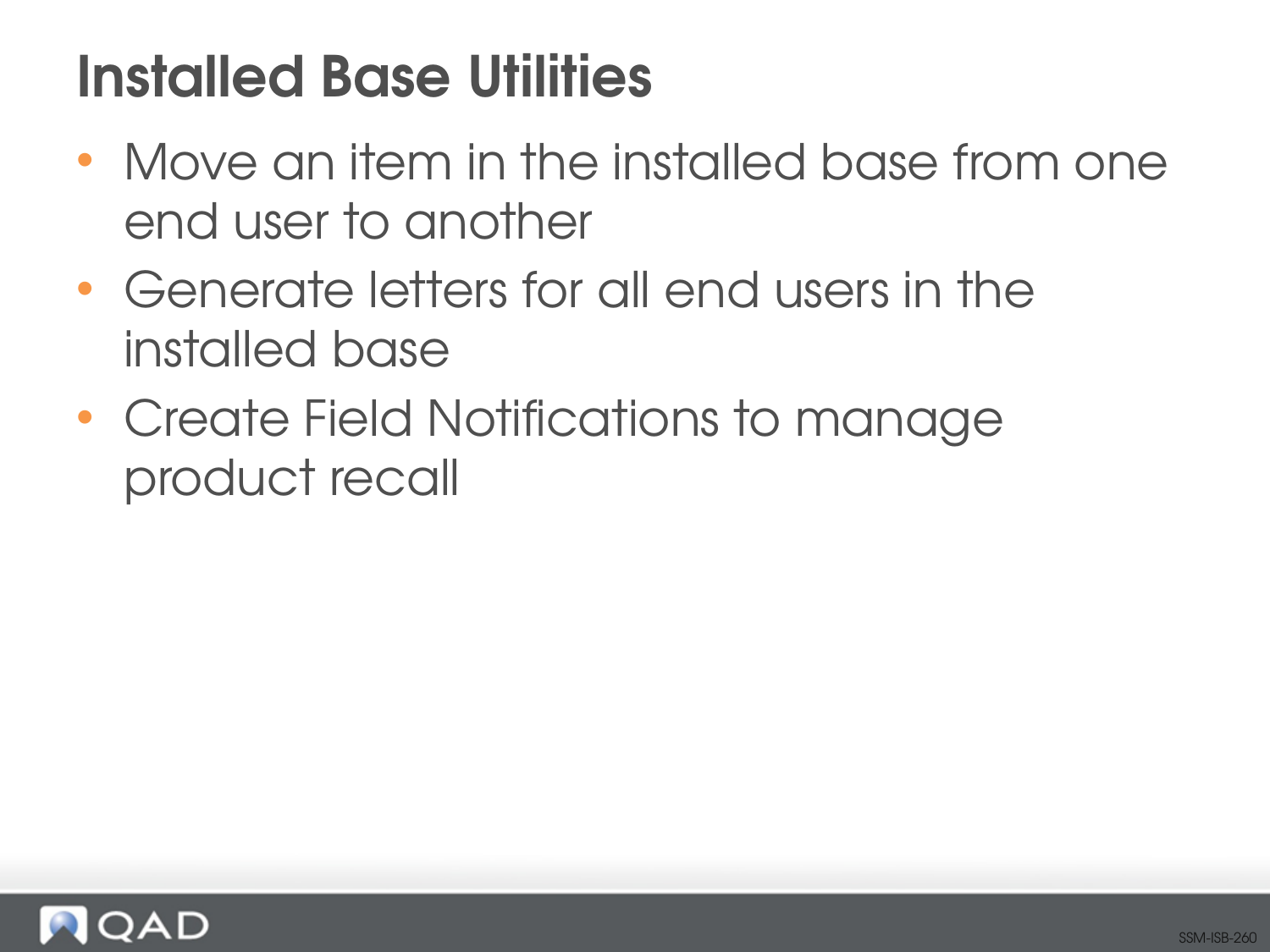

# Installed Base Utilities
Move an item in the installed base from one end user to another
Generate letters for all end users in the installed base
Create Field Notifications to manage product recall

SSM-ISB-260